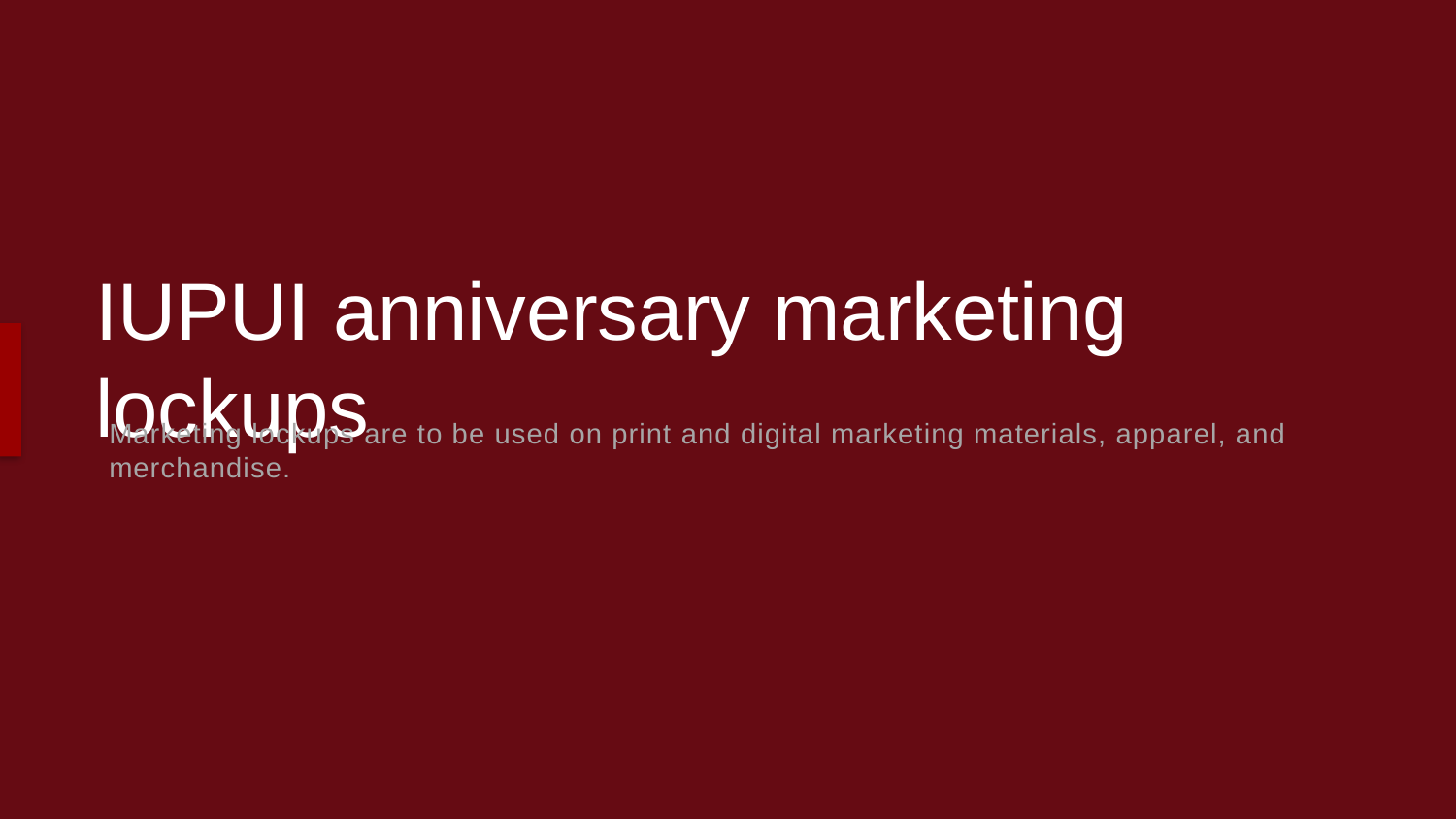

# IUPUI anniversary marketing lockups
Marketing lockups are to be used on print and digital marketing materials, apparel, and merchandise.